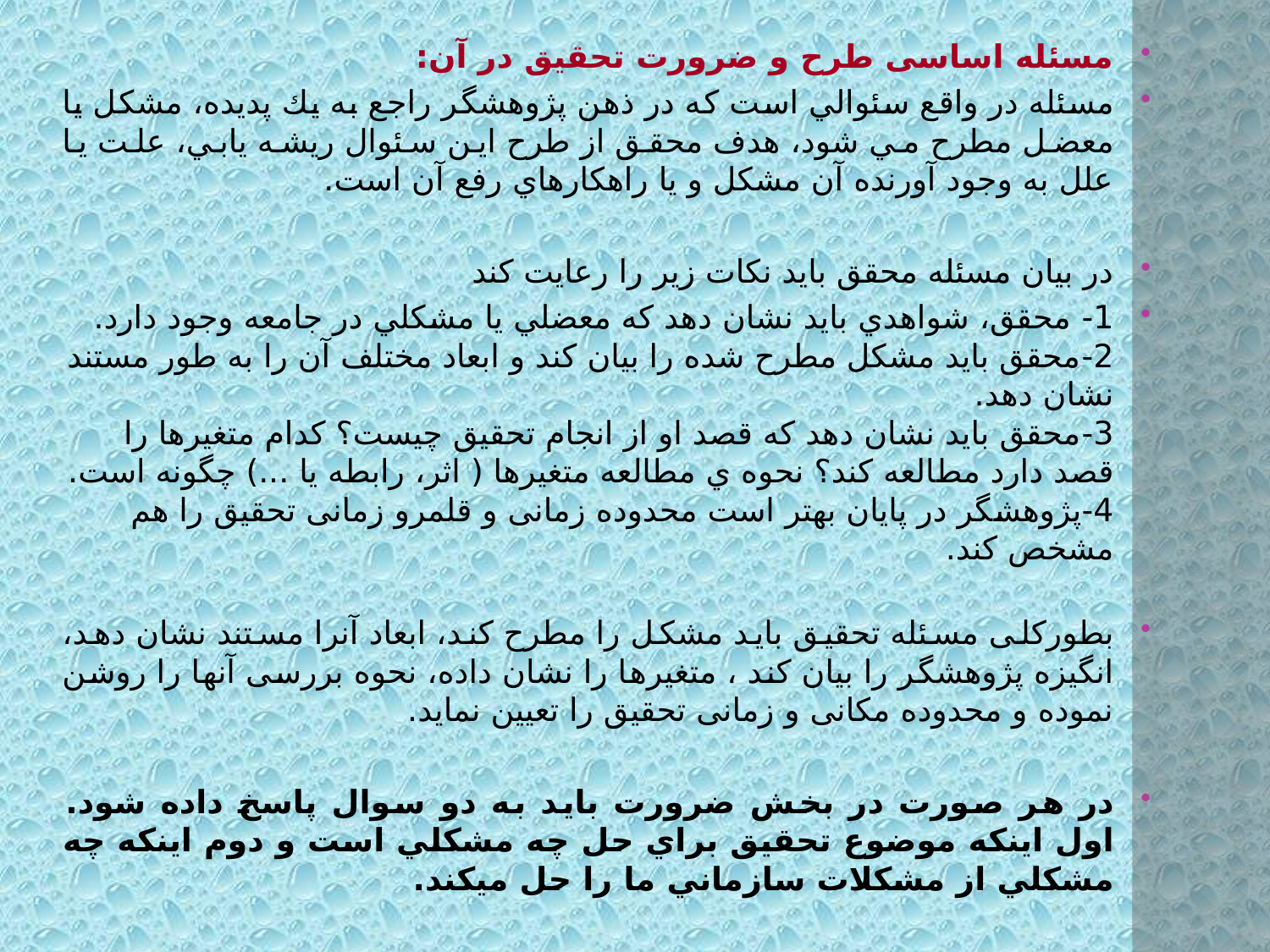

مسئله اساسی طرح و ضرورت تحقیق در آن:
مسئله در واقع سئوالي است كه در ذهن پژوهشگر راجع به يك پديده، مشكل يا معضل مطرح مي شود، هدف محقق از طرح اين سئوال ريشه يابي، علت يا علل به وجود آورنده آن مشكل و يا راهكارهاي رفع آن است.

در بيان مسئله محقق بايد نكات زير را رعايت كند
1- محقق، شواهدي بايد نشان دهد كه معضلي يا مشكلي در جامعه وجود دارد.
2-محقق بايد مشكل مطرح شده را بيان كند و ابعاد مختلف آن را به طور مستند نشان دهد.
3-محقق بايد نشان دهد که قصد او از انجام تحقیق چیست؟ کدام متغیرها را قصد دارد مطالعه کند؟ نحوه ي مطالعه متغیرها ( اثر، رابطه یا ...) چگونه است.
4-پژوهشگر در پایان بهتر است محدوده زمانی و قلمرو زمانی تحقیق را هم مشخص کند.
بطورکلی مسئله تحقیق باید مشکل را مطرح کند، ابعاد آنرا مستند نشان دهد، انگیزه پژوهشگر را بیان کند ، متغیرها را نشان داده، نحوه بررسی آنها را روشن نموده و محدوده مکانی و زمانی تحقیق را تعیین نماید.

در هر صورت در بخش ضرورت بايد به دو سوال پاسخ داده شود. اول اينكه موضوع تحقيق براي حل چه مشكلي است و دوم اينكه چه مشكلي از مشكلات سازماني ما را حل مي‏كند.